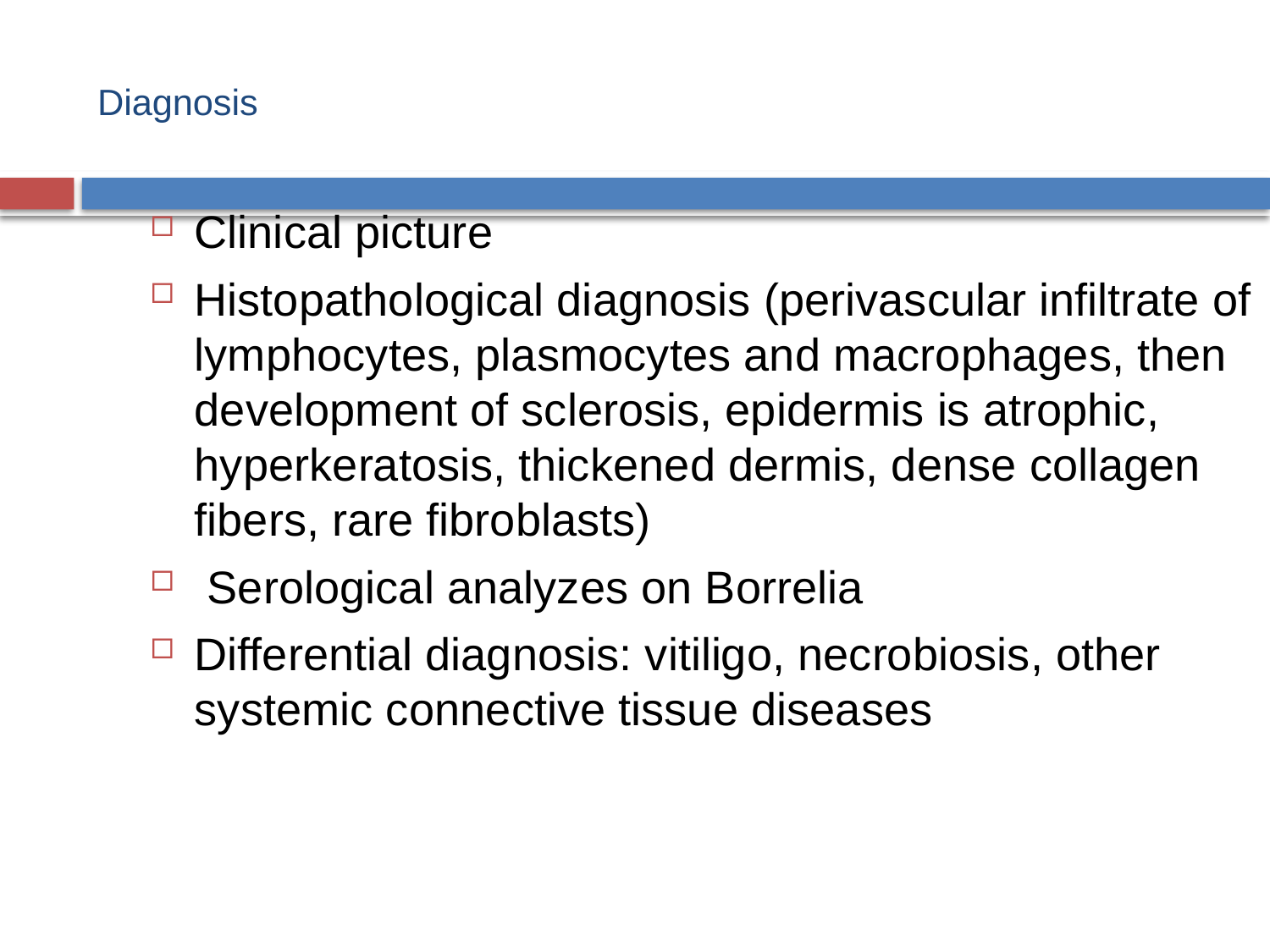

# Diagnosis
Clinical picture
Histopathological diagnosis (perivascular infiltrate of lymphocytes, plasmocytes and macrophages, then development of sclerosis, epidermis is atrophic, hyperkeratosis, thickened dermis, dense collagen fibers, rare fibroblasts)
 Serological analyzes on Borrelia
Differential diagnosis: vitiligo, necrobiosis, other systemic connective tissue diseases